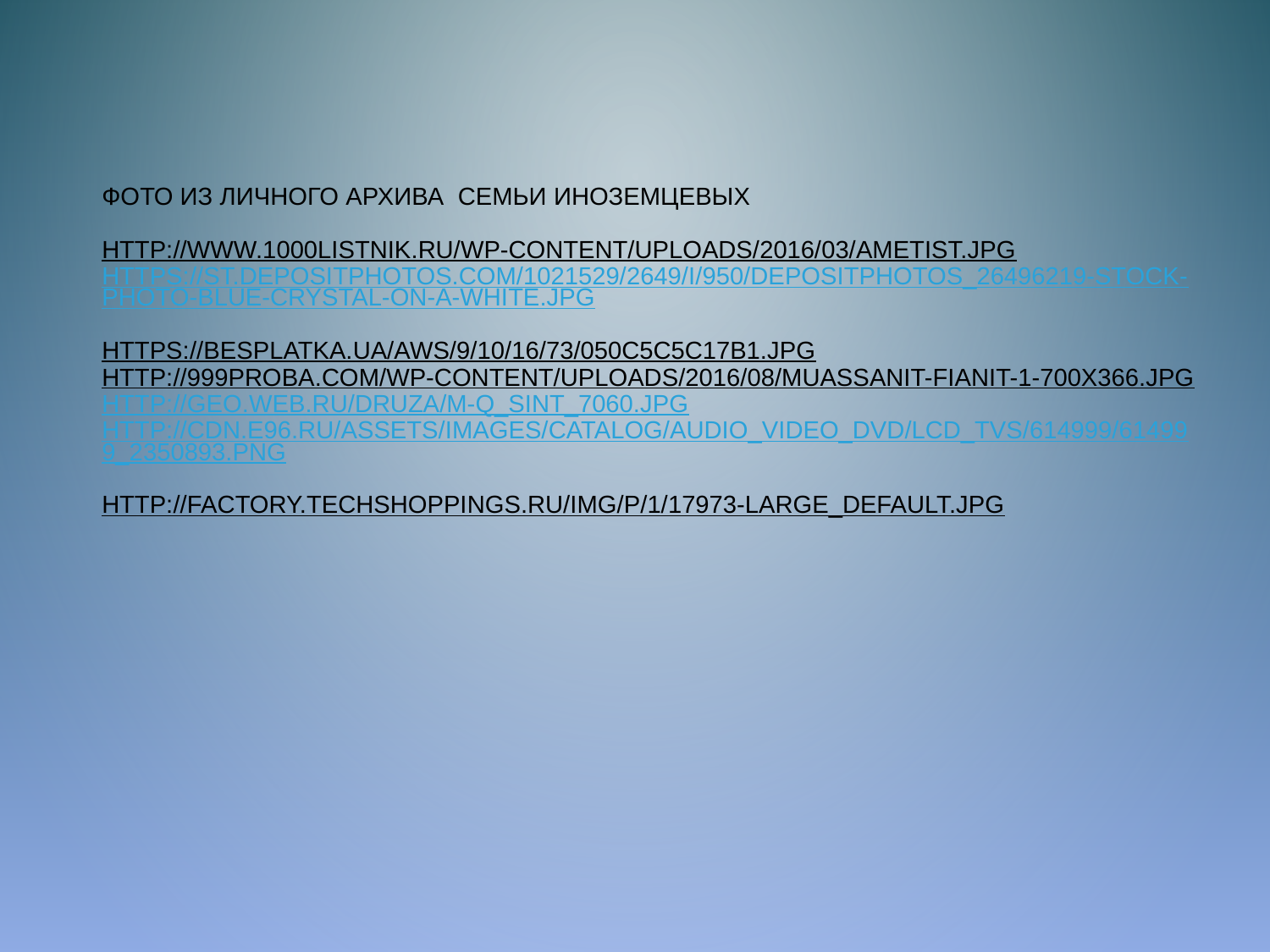

# Фото из личного архива  семьи Иноземцевых http://www.1000listnik.ru/wp-content/uploads/2016/03/Ametist.jpg https://st.depositphotos.com/1021529/2649/i/950/depositphotos_26496219-stock-photo-blue-crystal-on-a-white.jpg https://besplatka.ua/aws/9/10/16/73/050c5c5c17b1.jpg http://999proba.com/wp-content/uploads/2016/08/Muassanit-fianit-1-700x366.jpg http://geo.web.ru/druza/m-Q_sint_7060.jpg http://cdn.e96.ru/assets/images/catalog/audio_video_dvd/lcd_tvs/614999/614999_2350893.png http://factory.techshoppings.ru/img/p/1/17973-large_default.jpg